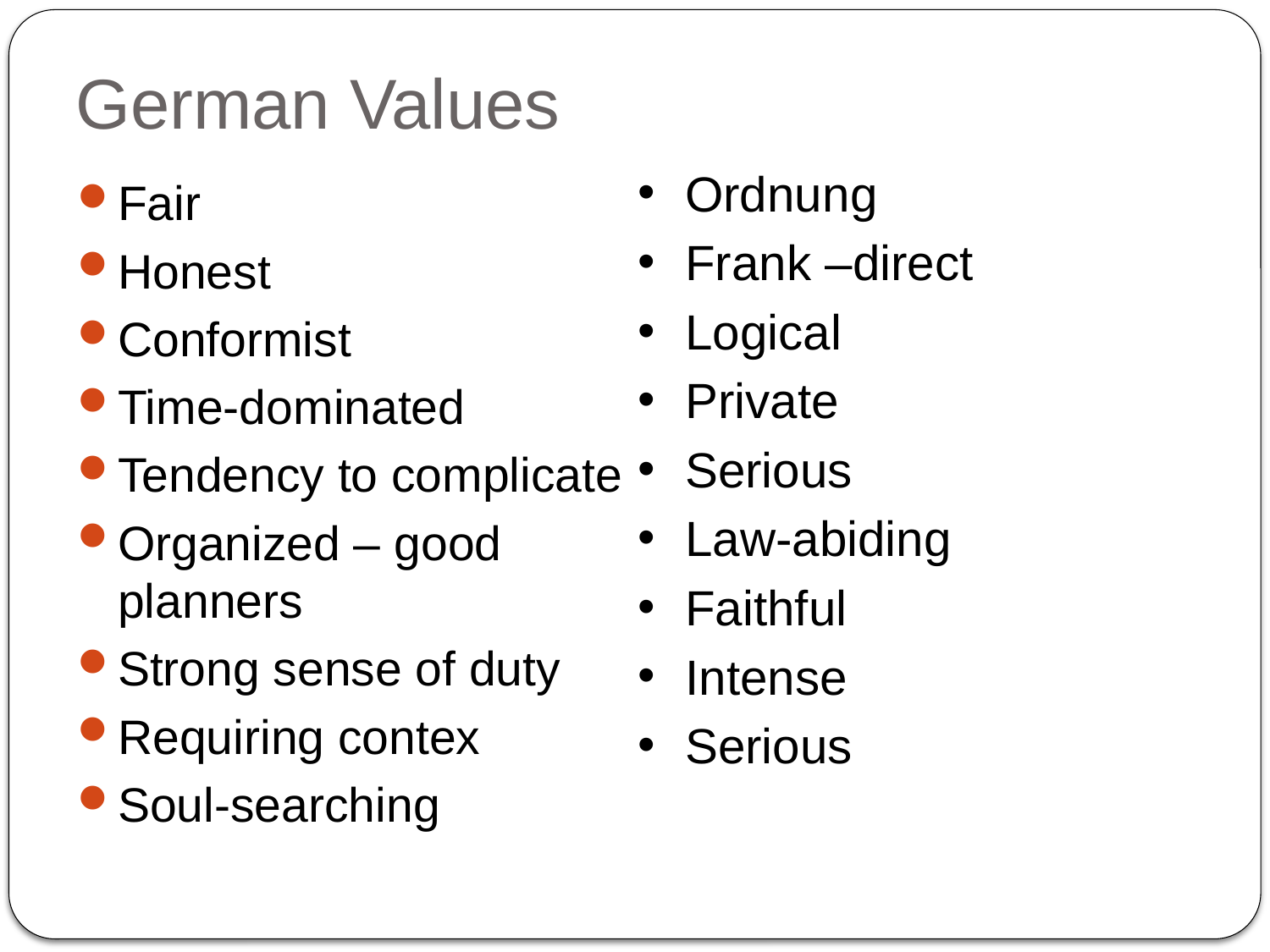

# German Values
Ordnung
Frank –direct
Logical
Private
Serious
Law-abiding
Faithful
Intense
Serious

Fair
Honest
Conformist
Time-dominated
Tendency to complicate
Organized – good planners
Strong sense of duty
Requiring contex
Soul-searching